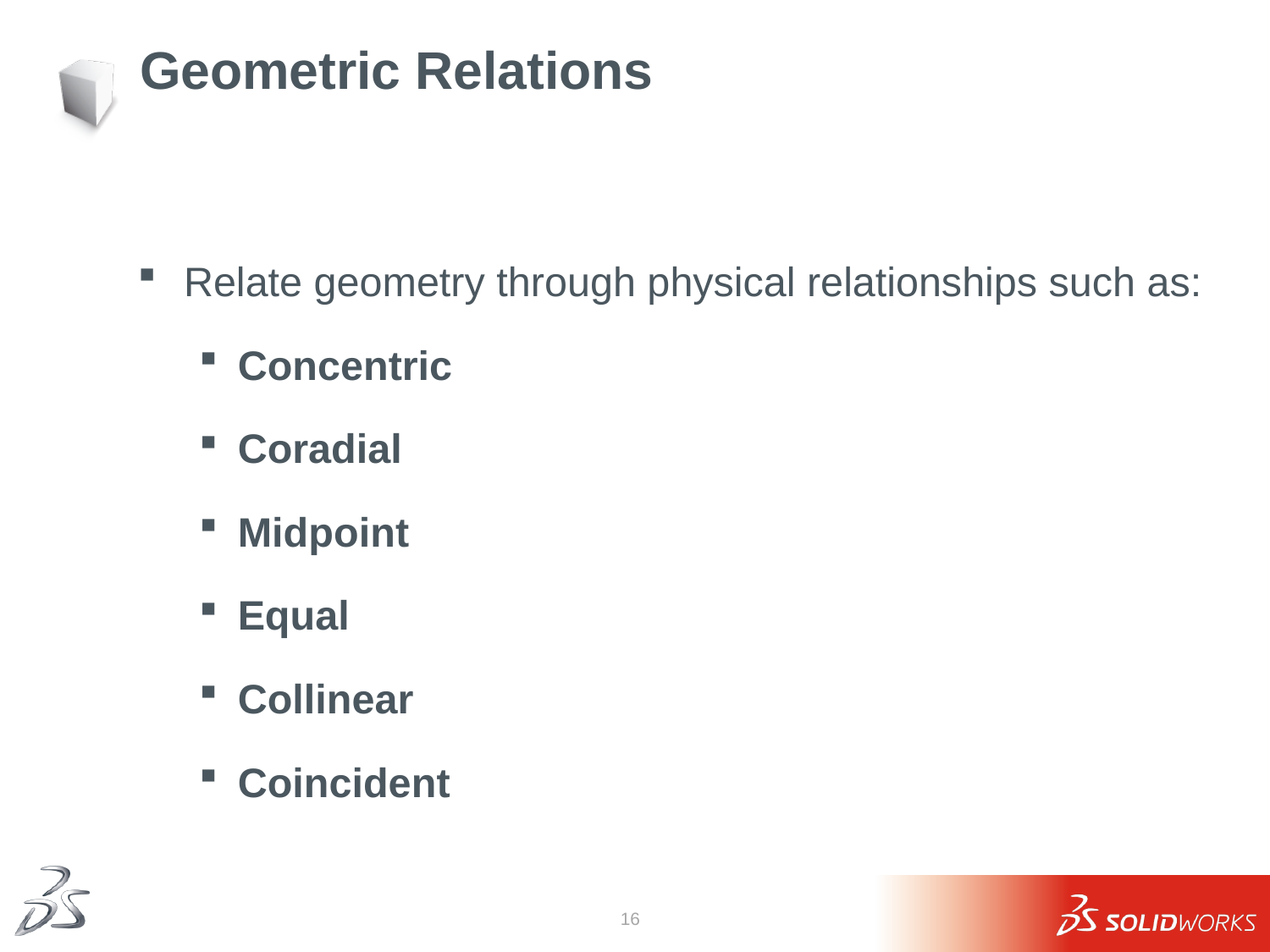

# Geometric Relations
Relate geometry through physical relationships such as:
Concentric
Coradial
Midpoint
Equal
Collinear
Coincident